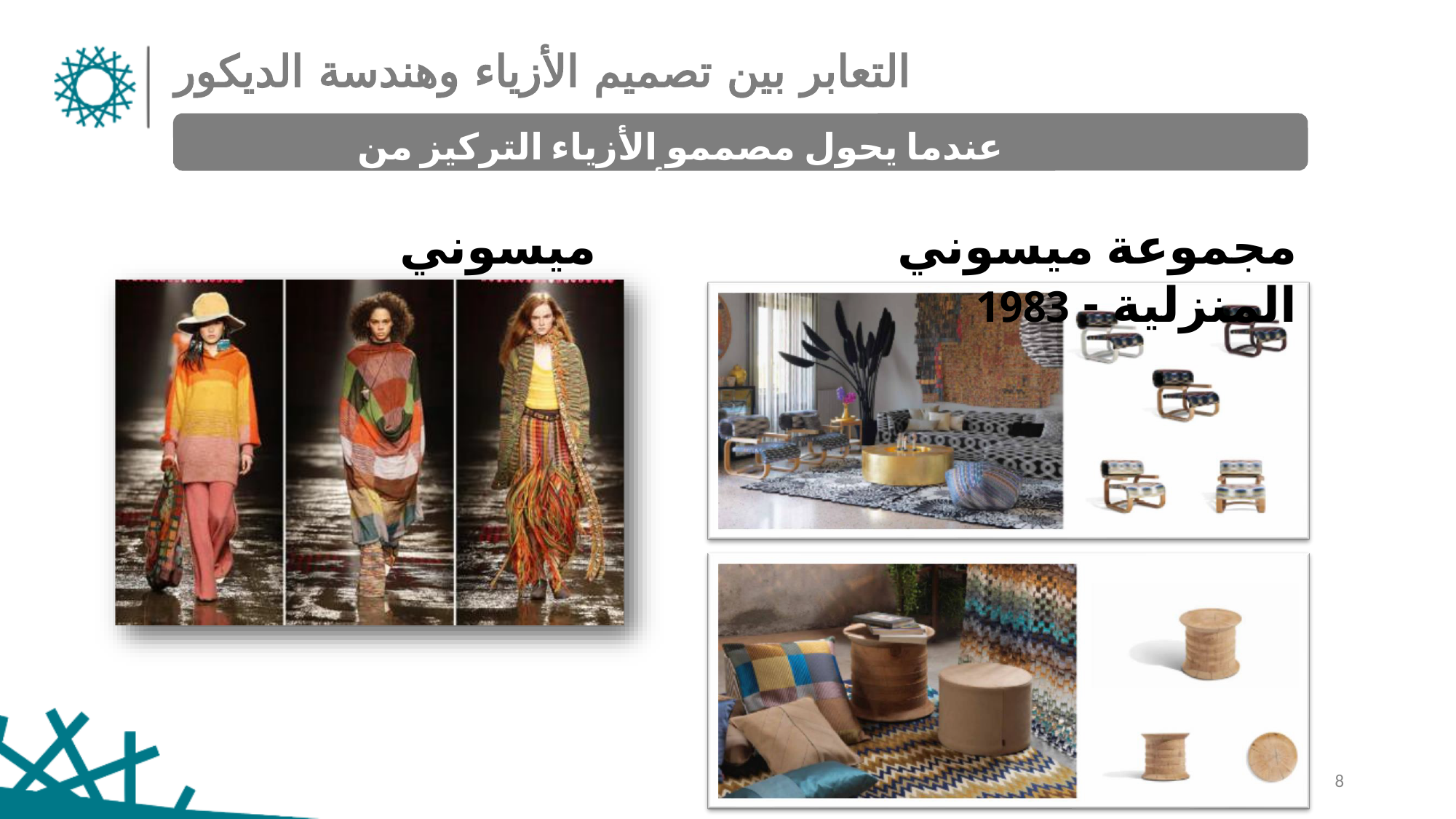

التعابر بين تصميم الأزياء وهندسة الديكور

عندما يحول مصممو الأزياء التركيز من أجسادنا إلى بيوتنا
ميسوني
مجموعة ميسوني المنزلية - 1983

8